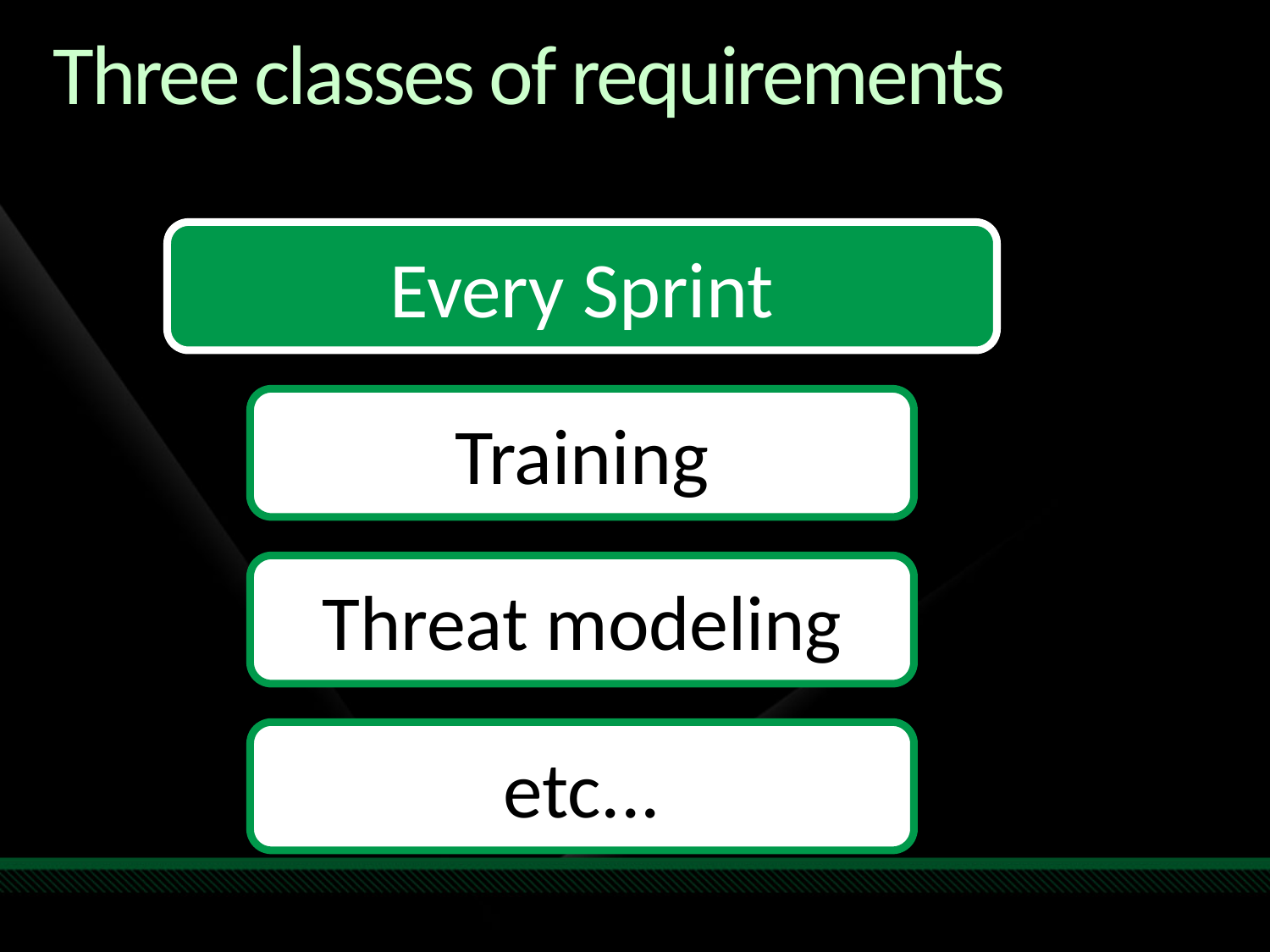

# Three classes of requirements
Every Sprint
Training
Threat modeling
etc...
etc...